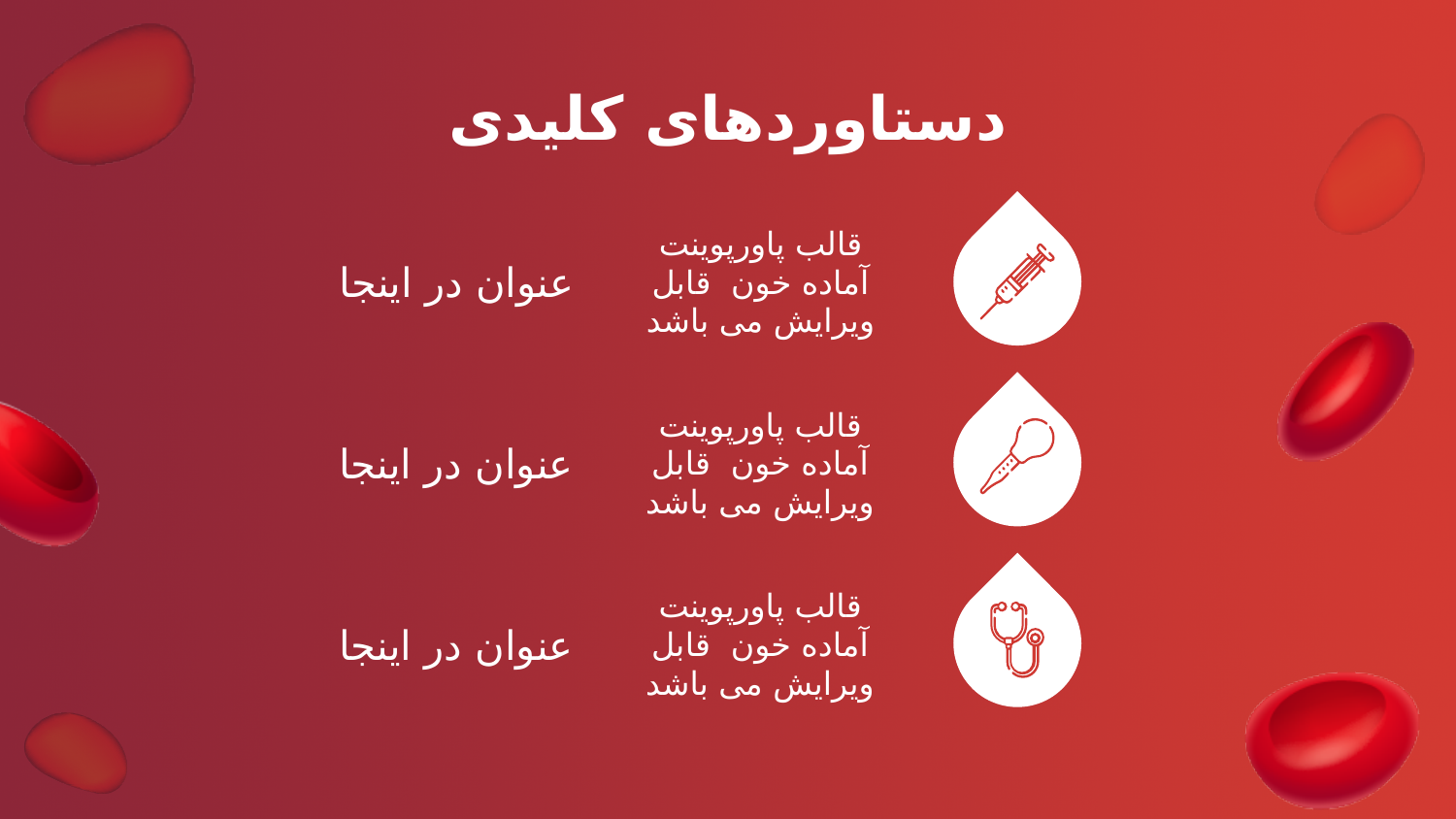

دستاوردهای کلیدی

# عنوان در اینجا
قالب پاورپوینت آماده خون  قابل ویرایش می باشد

عنوان در اینجا
قالب پاورپوینت آماده خون  قابل ویرایش می باشد

عنوان در اینجا
قالب پاورپوینت آماده خون  قابل ویرایش می باشد